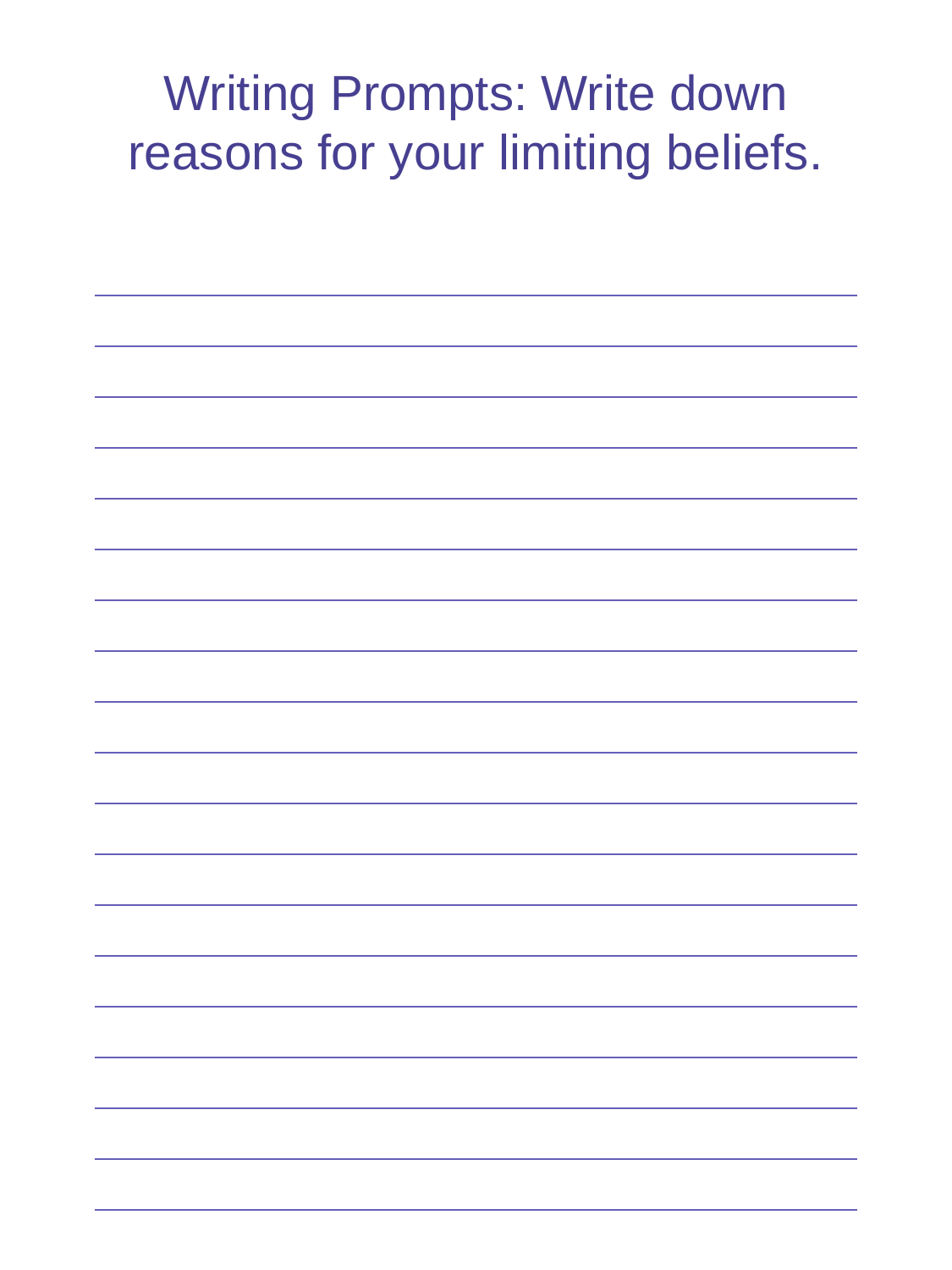

Writing Prompts: Write down reasons for your limiting beliefs.
|  |
| --- |
|  |
|  |
|  |
|  |
|  |
|  |
|  |
|  |
|  |
|  |
|  |
|  |
|  |
|  |
|  |
|  |
|  |